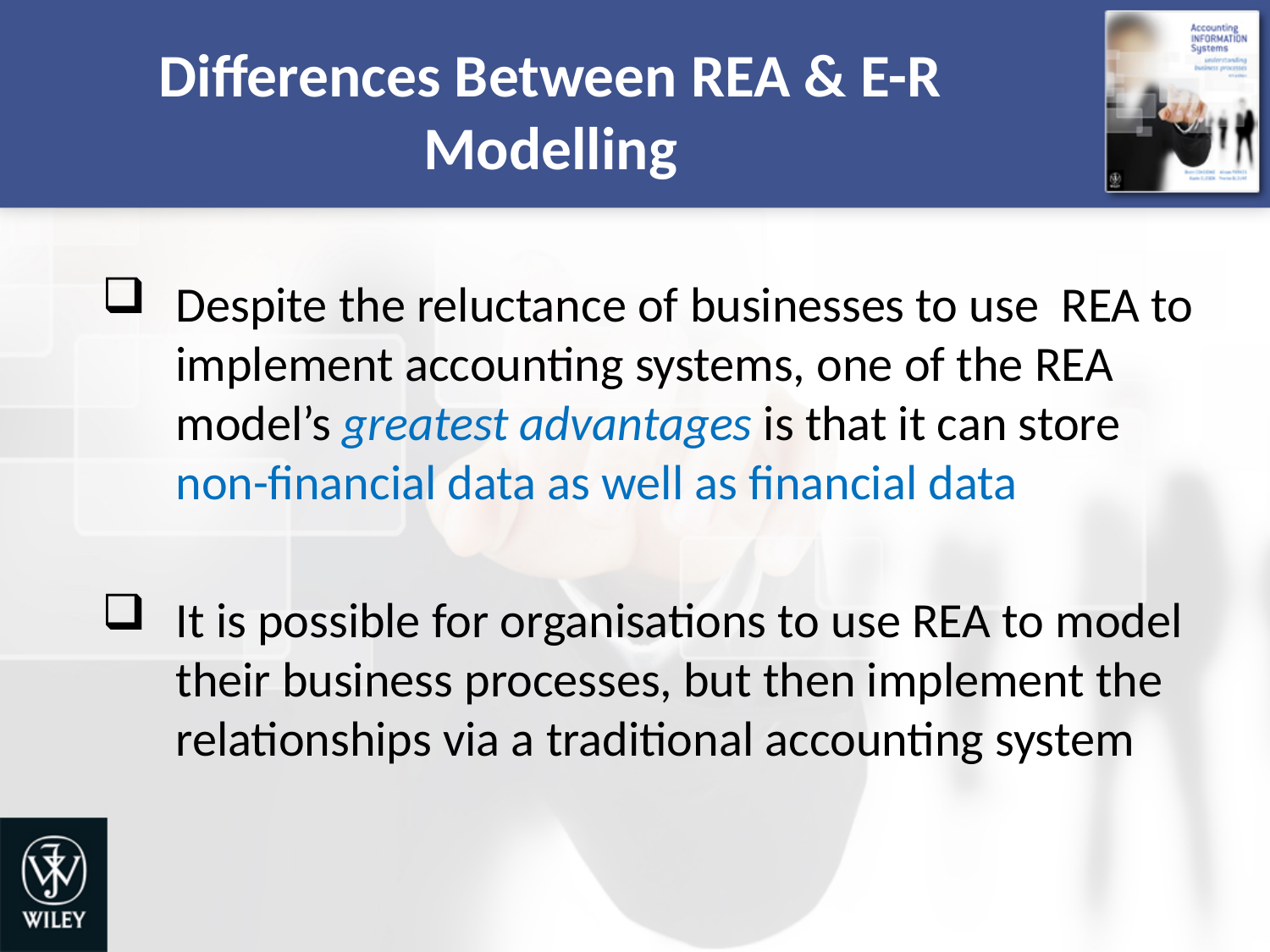

# Differences Between REA & E-R Modelling
Despite the reluctance of businesses to use  REA to implement accounting systems, one of the REA model’s greatest advantages is that it can store non-financial data as well as financial data

It is possible for organisations to use REA to model their business processes, but then implement the relationships via a traditional accounting system